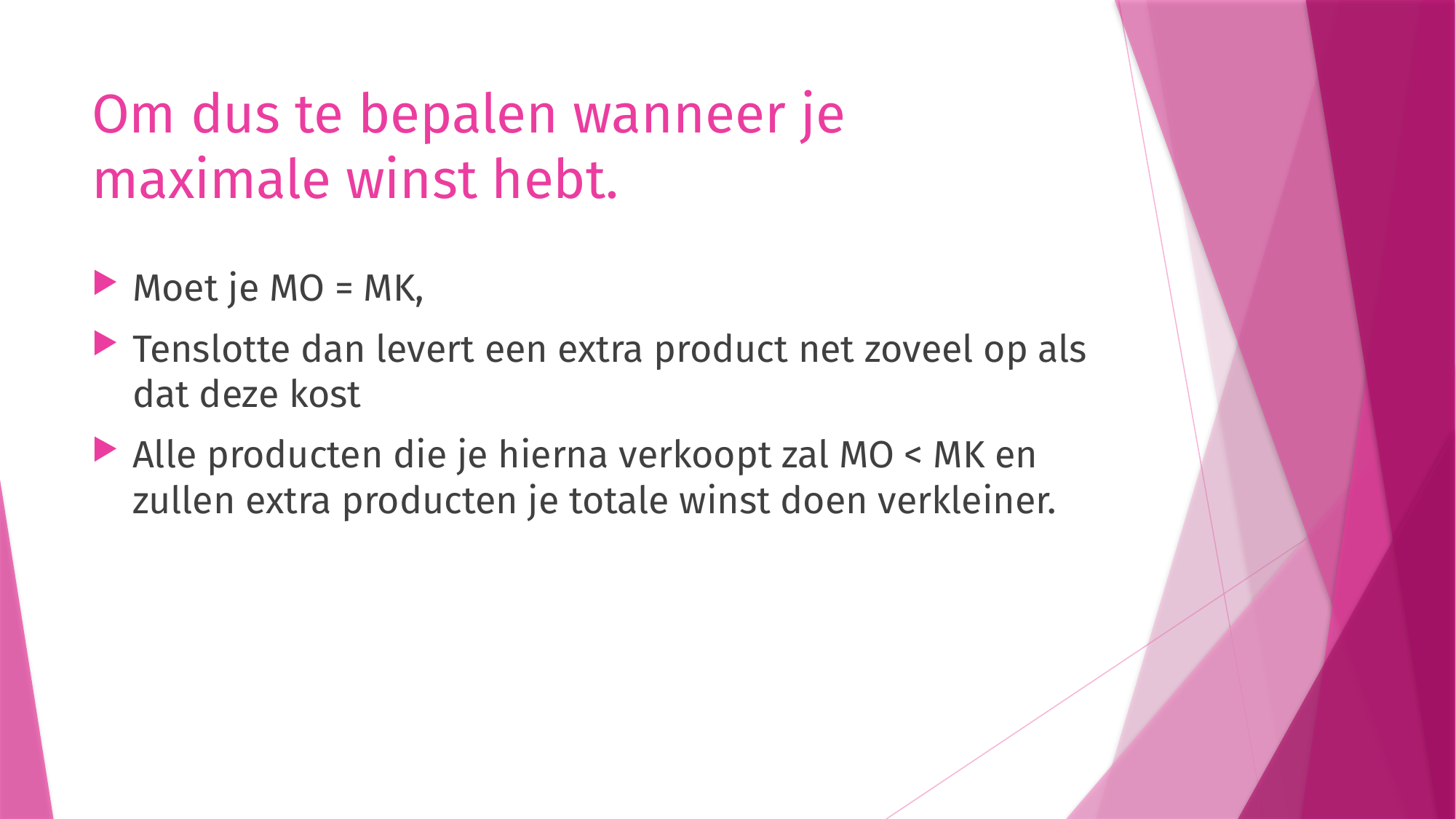

# Om dus te bepalen wanneer je maximale winst hebt.
Moet je MO = MK,
Tenslotte dan levert een extra product net zoveel op als dat deze kost
Alle producten die je hierna verkoopt zal MO < MK en zullen extra producten je totale winst doen verkleiner.